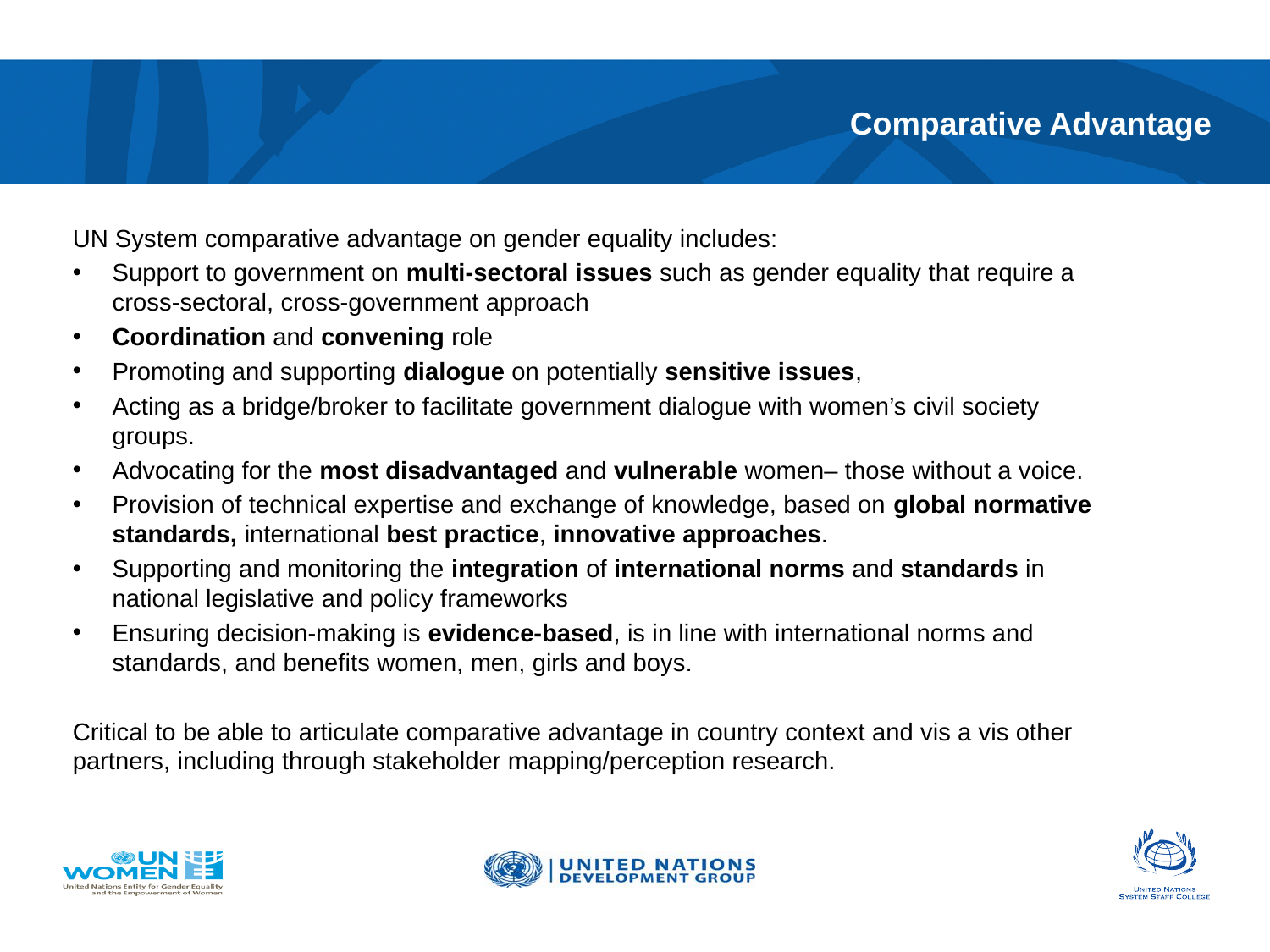

# Comparative Advantage
UN System comparative advantage on gender equality includes:
Support to government on multi-sectoral issues such as gender equality that require a cross-sectoral, cross-government approach
Coordination and convening role
Promoting and supporting dialogue on potentially sensitive issues,
Acting as a bridge/broker to facilitate government dialogue with women’s civil society groups.
Advocating for the most disadvantaged and vulnerable women– those without a voice.
Provision of technical expertise and exchange of knowledge, based on global normative standards, international best practice, innovative approaches.
Supporting and monitoring the integration of international norms and standards in national legislative and policy frameworks
Ensuring decision-making is evidence-based, is in line with international norms and standards, and benefits women, men, girls and boys.

Critical to be able to articulate comparative advantage in country context and vis a vis other partners, including through stakeholder mapping/perception research.